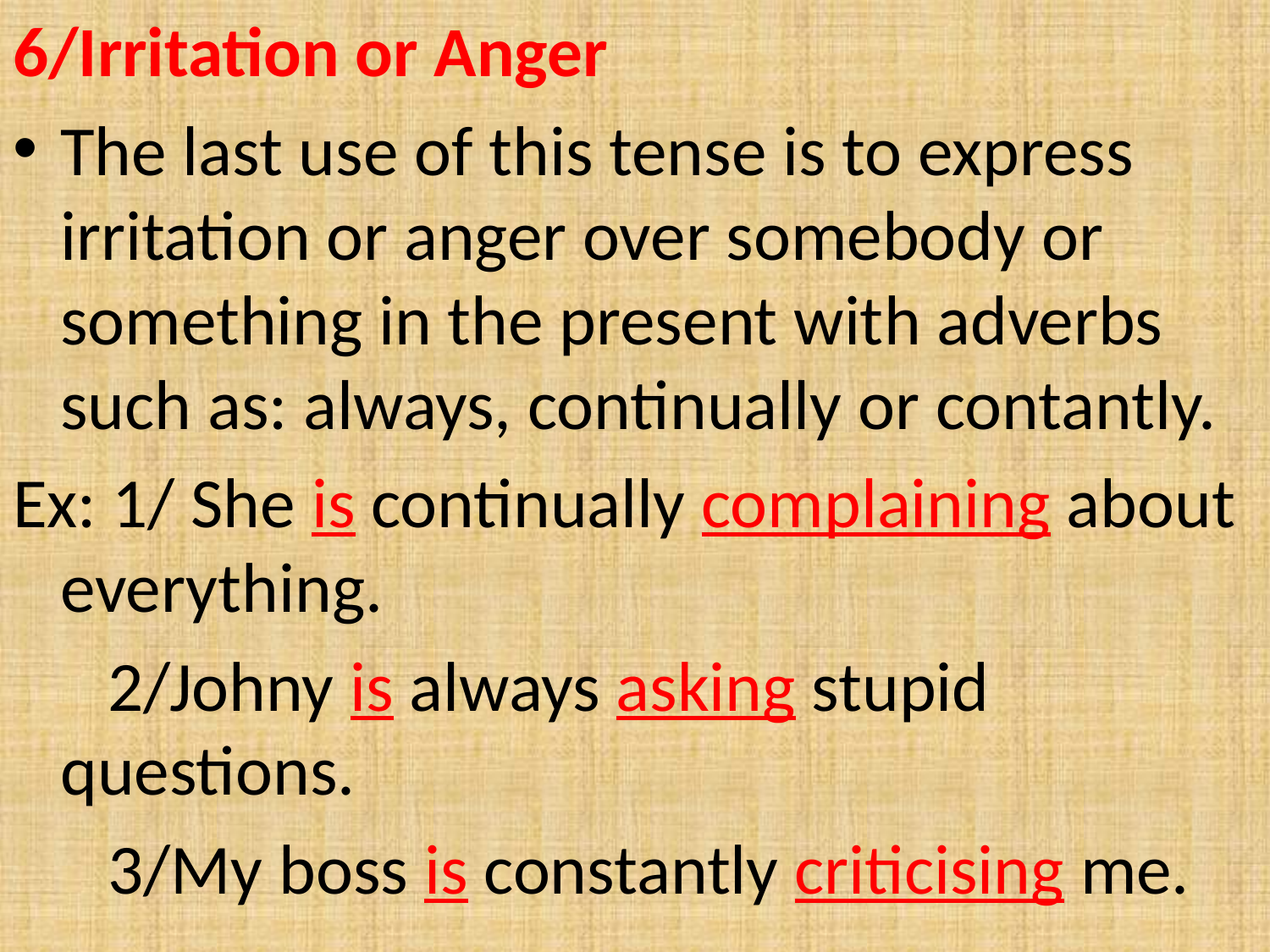

6/Irritation or Anger
The last use of this tense is to express irritation or anger over somebody or something in the present with adverbs such as: always, continually or contantly.
Ex: 1/ She is continually complaining about everything.
      2/Johny is always asking stupid questions.
      3/My boss is constantly criticising me.